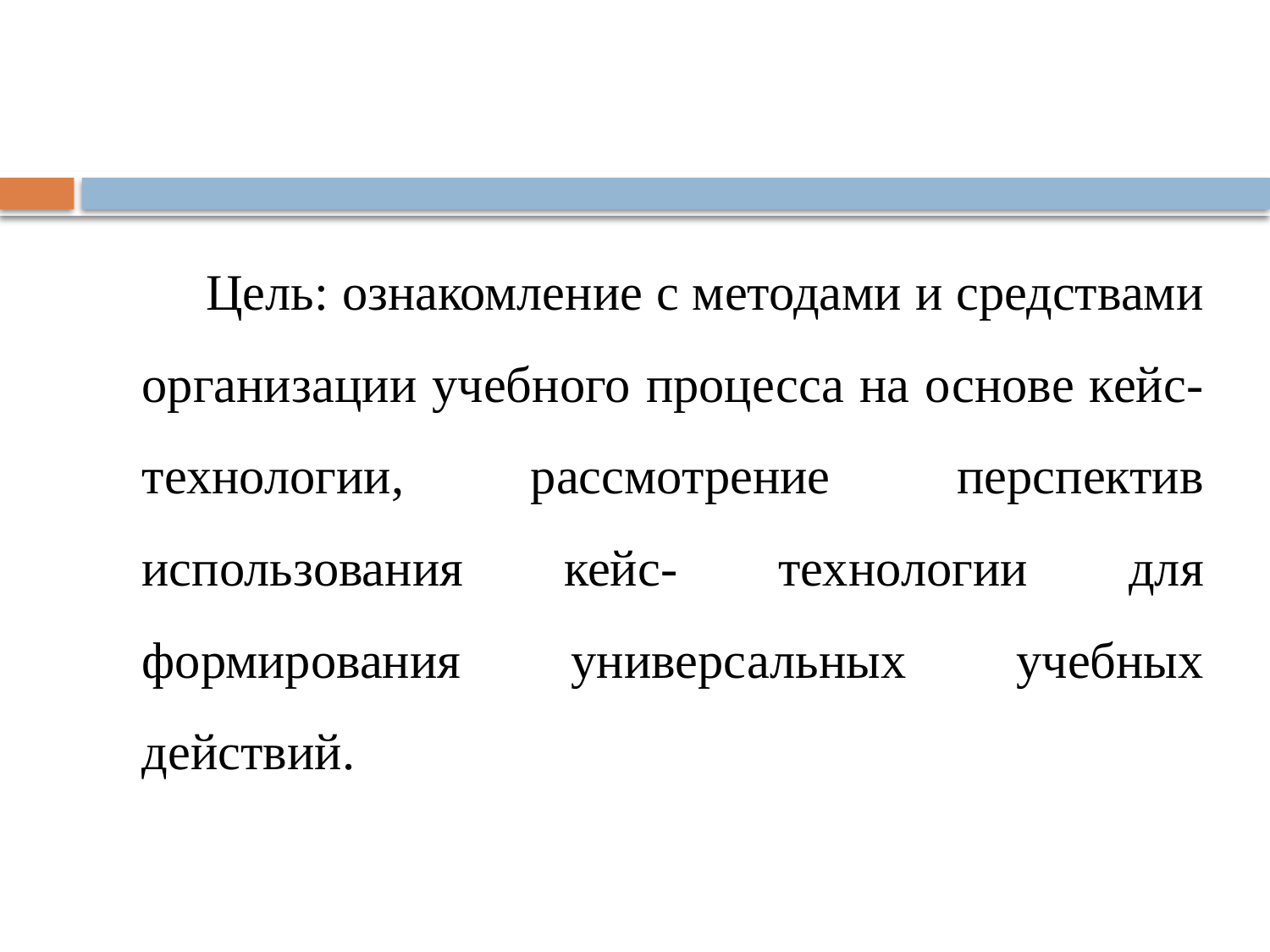

Цель: ознакомление с методами и средствами организации учебного процесса на основе кейс- технологии, рассмотрение перспектив использования кейс- технологии для формирования универсальных учебных действий.